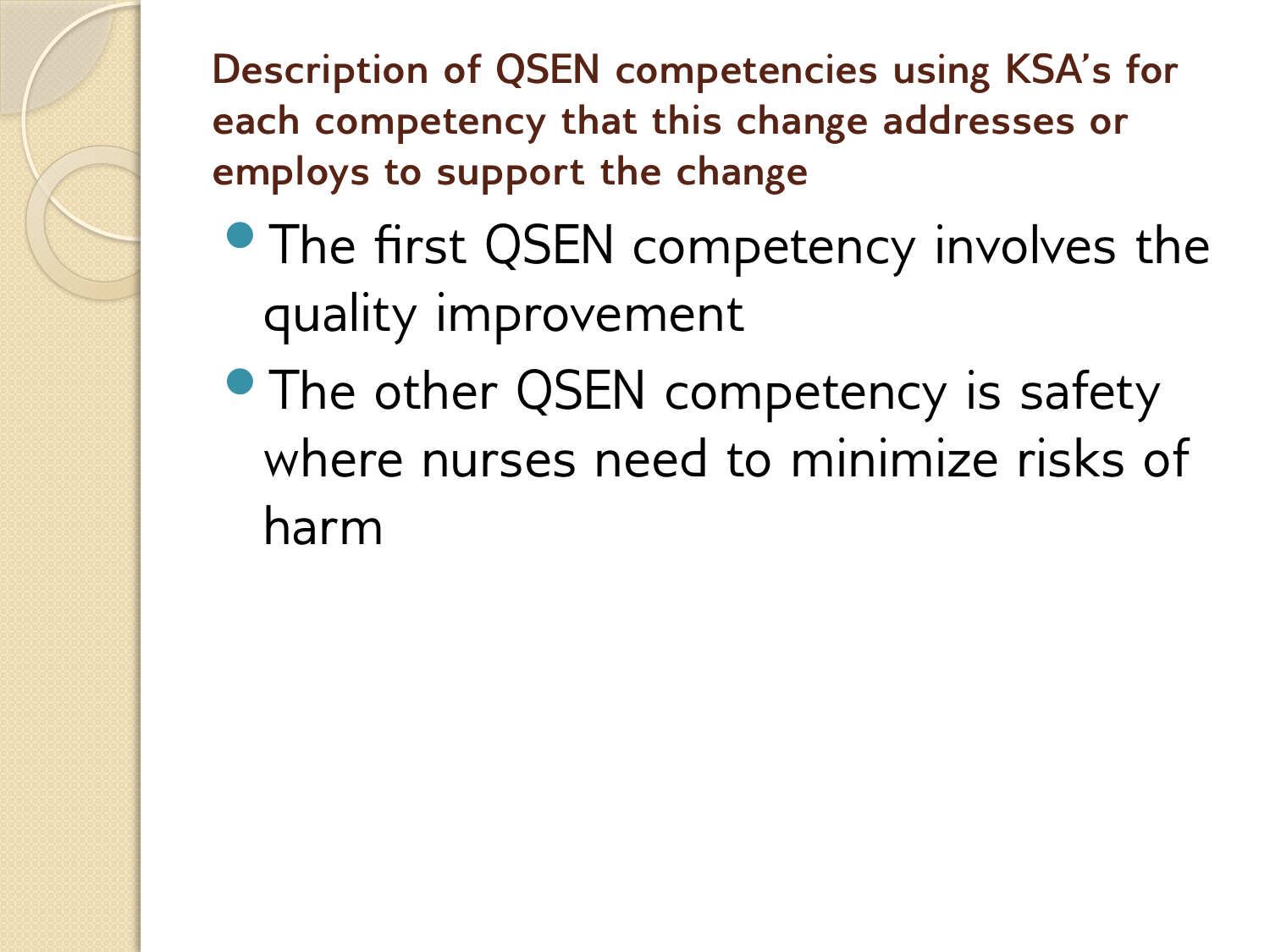

# Description of QSEN competencies using KSA’s for each competency that this change addresses or employs to support the change
The first QSEN competency involves the quality improvement
The other QSEN competency is safety where nurses need to minimize risks of harm